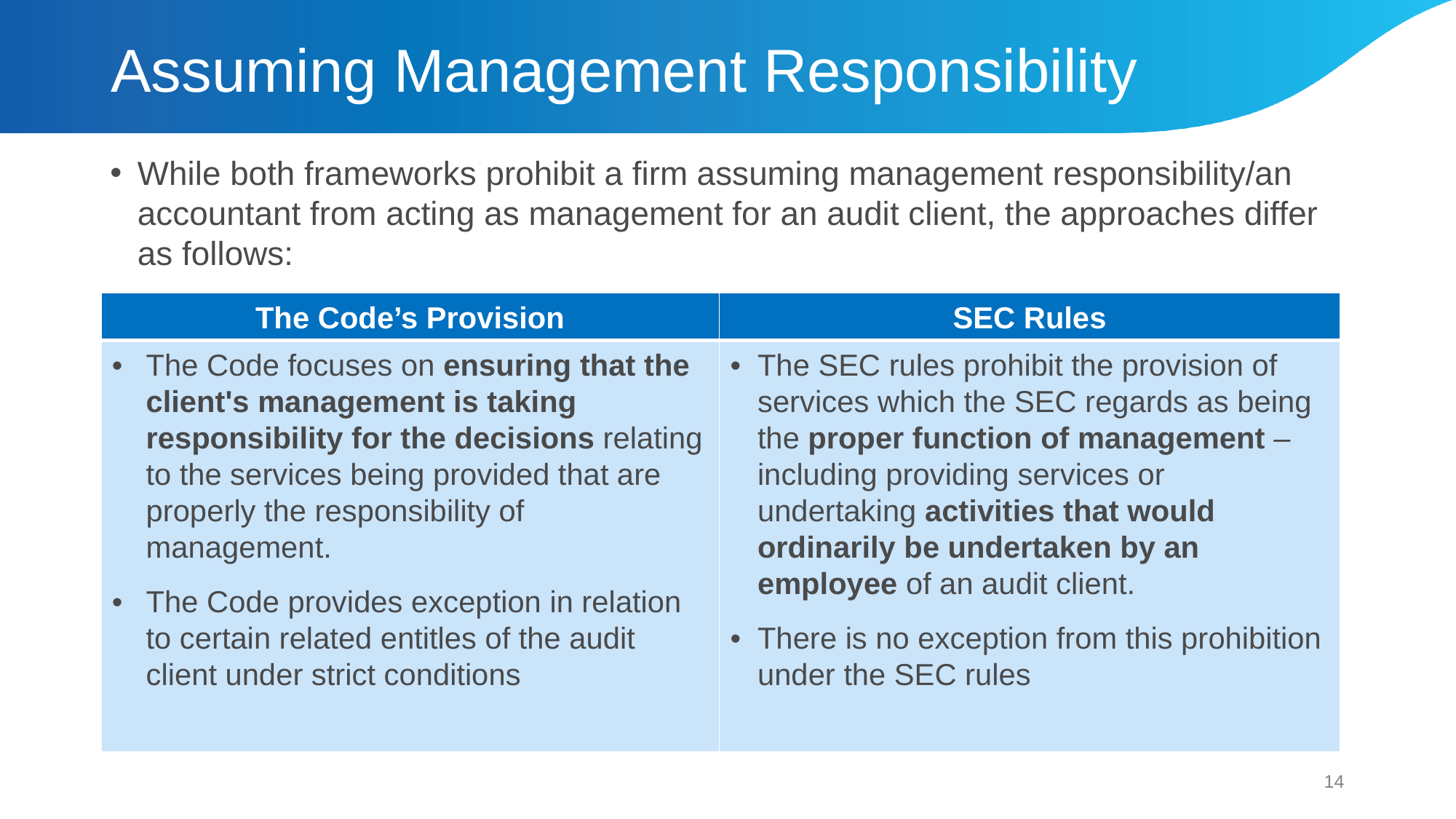

# Assuming Management Responsibility
While both frameworks prohibit a firm assuming management responsibility/an accountant from acting as management for an audit client, the approaches differ as follows:

| The Code’s Provision | SEC Rules |
| --- | --- |
| The Code focuses on ensuring that the client's management is taking responsibility for the decisions relating to the services being provided that are properly the responsibility of management. The Code provides exception in relation to certain related entitles of the audit client under strict conditions | The SEC rules prohibit the provision of services which the SEC regards as being the proper function of management – including providing services or undertaking activities that would ordinarily be undertaken by an employee of an audit client. There is no exception from this prohibition under the SEC rules |
14